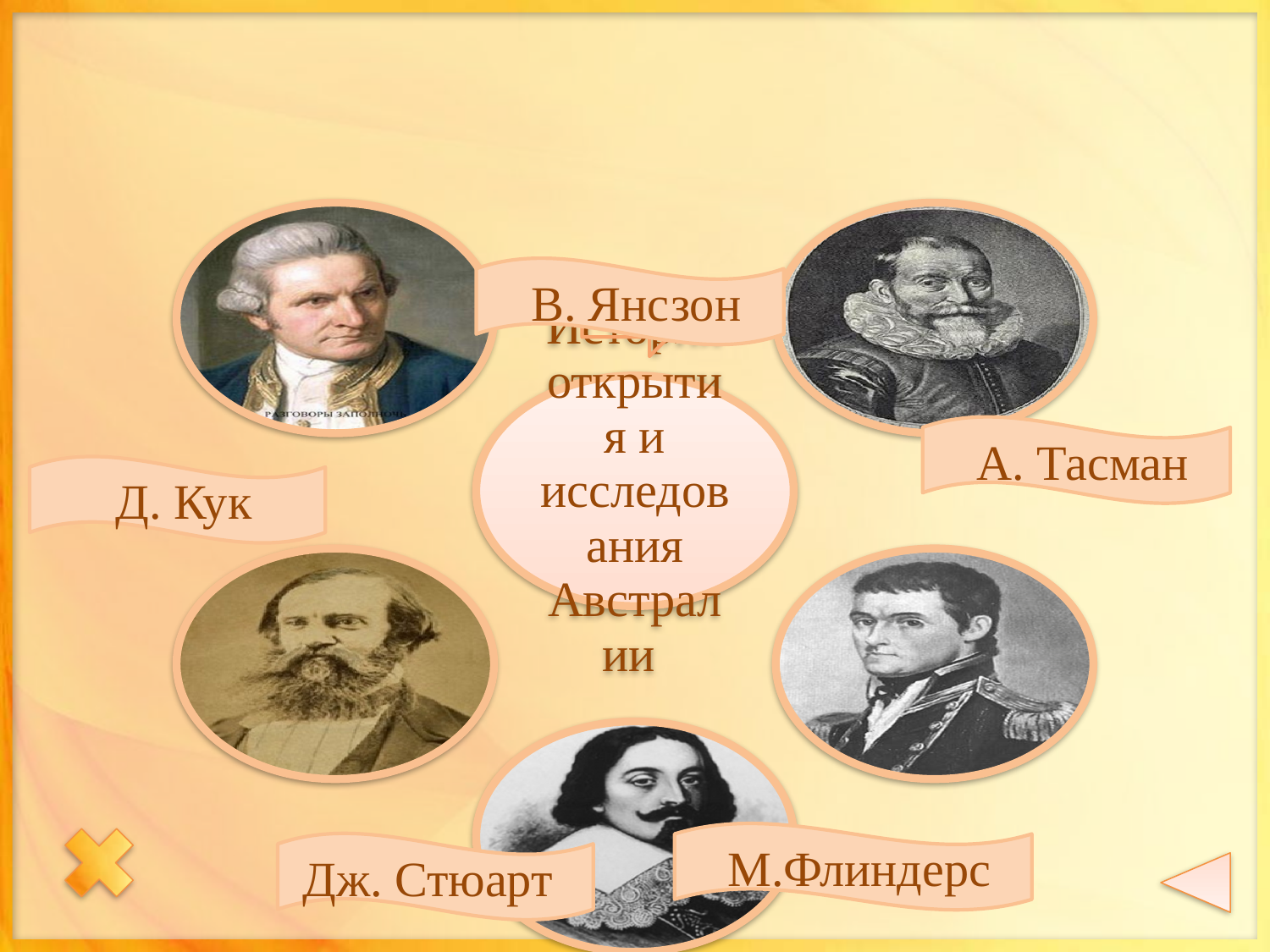

История открытия и исследования Австралии

 В. Янсзон

 А. Тасман
 Д. Кук

 М.Флиндерс
 Дж. Стюарт